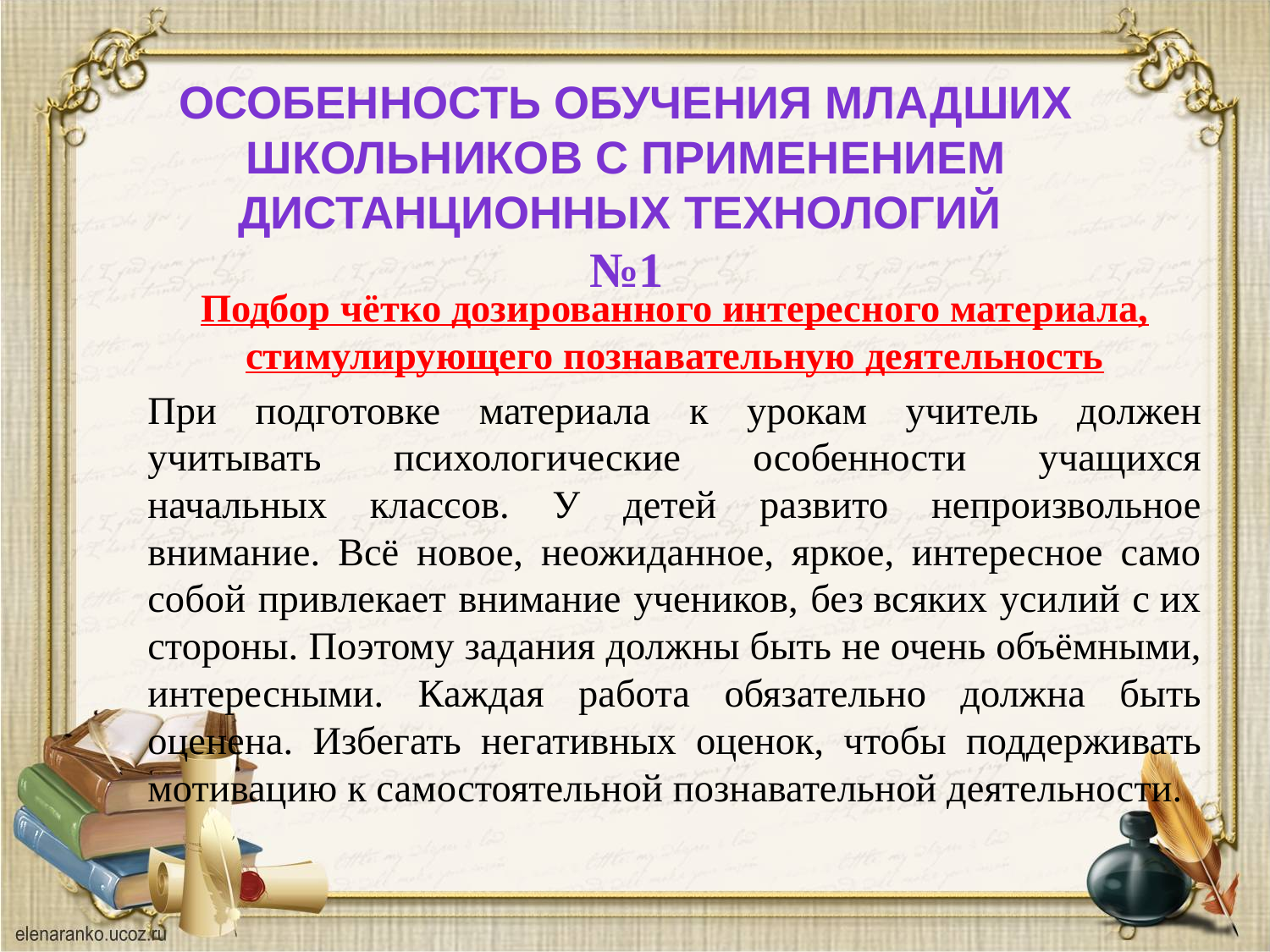

# Особенность обучения младших школьников с применением дистанционных технологий №1
Подбор чётко дозированного интересного материала, стимулирующего познавательную деятельность
При подготовке материала к урокам учитель должен учитывать психологические особенности учащихся начальных классов. У детей развито непроизвольное внимание. Всё новое, неожиданное, яркое, интересное само собой привлекает внимание учеников, без всяких усилий с их стороны. Поэтому задания должны быть не очень объёмными, интересными. Каждая работа обязательно должна быть оценена. Избегать негативных оценок, чтобы поддерживать мотивацию к самостоятельной познавательной деятельности.